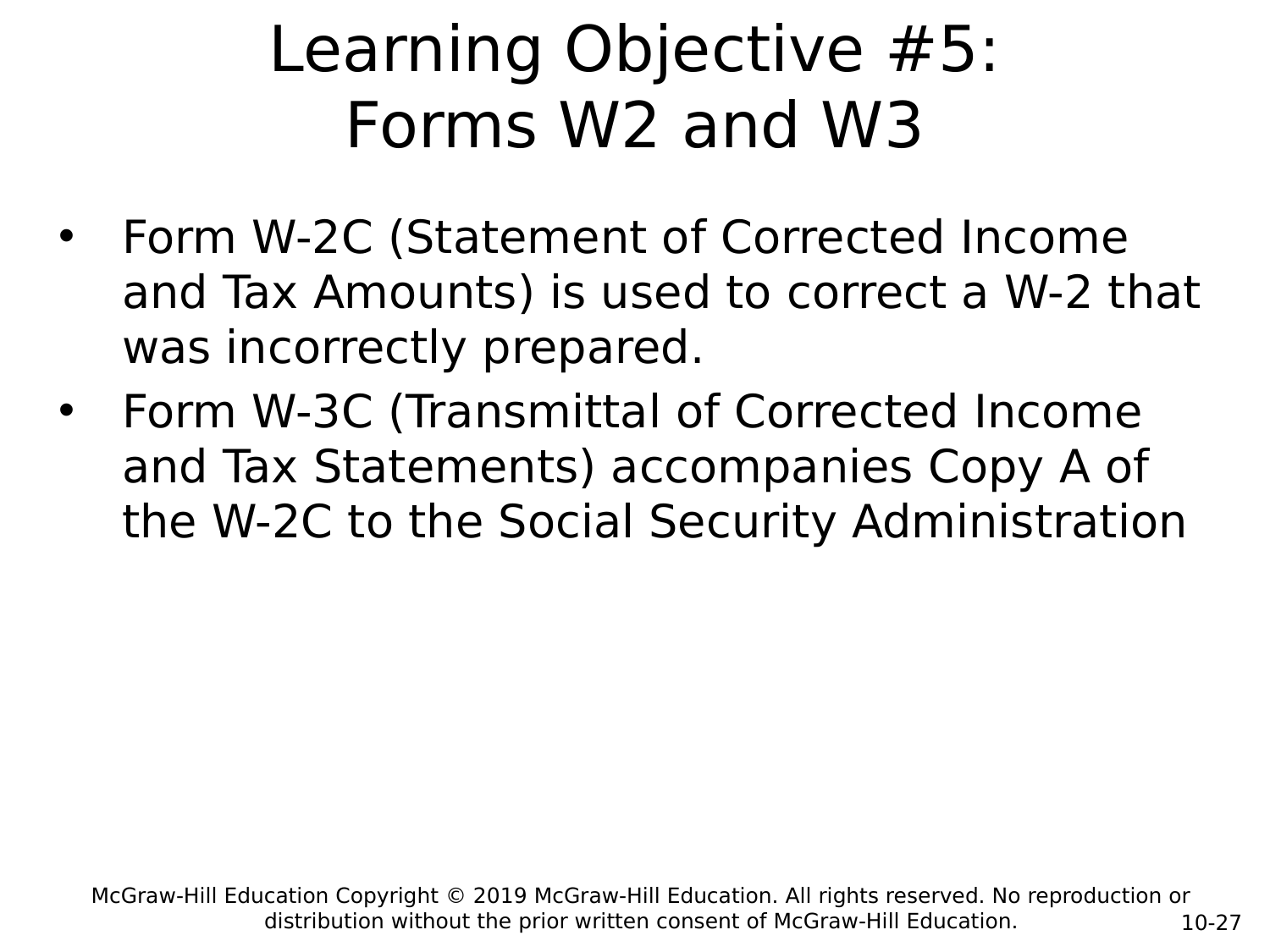

# Learning Objective #5: Forms W2 and W3
Form W-2C (Statement of Corrected Income and Tax Amounts) is used to correct a W-2 that was incorrectly prepared.
Form W-3C (Transmittal of Corrected Income and Tax Statements) accompanies Copy A of the W-2C to the Social Security Administration
McGraw-Hill Education Copyright © 2019 McGraw-Hill Education. All rights reserved. No reproduction or distribution without the prior written consent of McGraw-Hill Education.
10-27